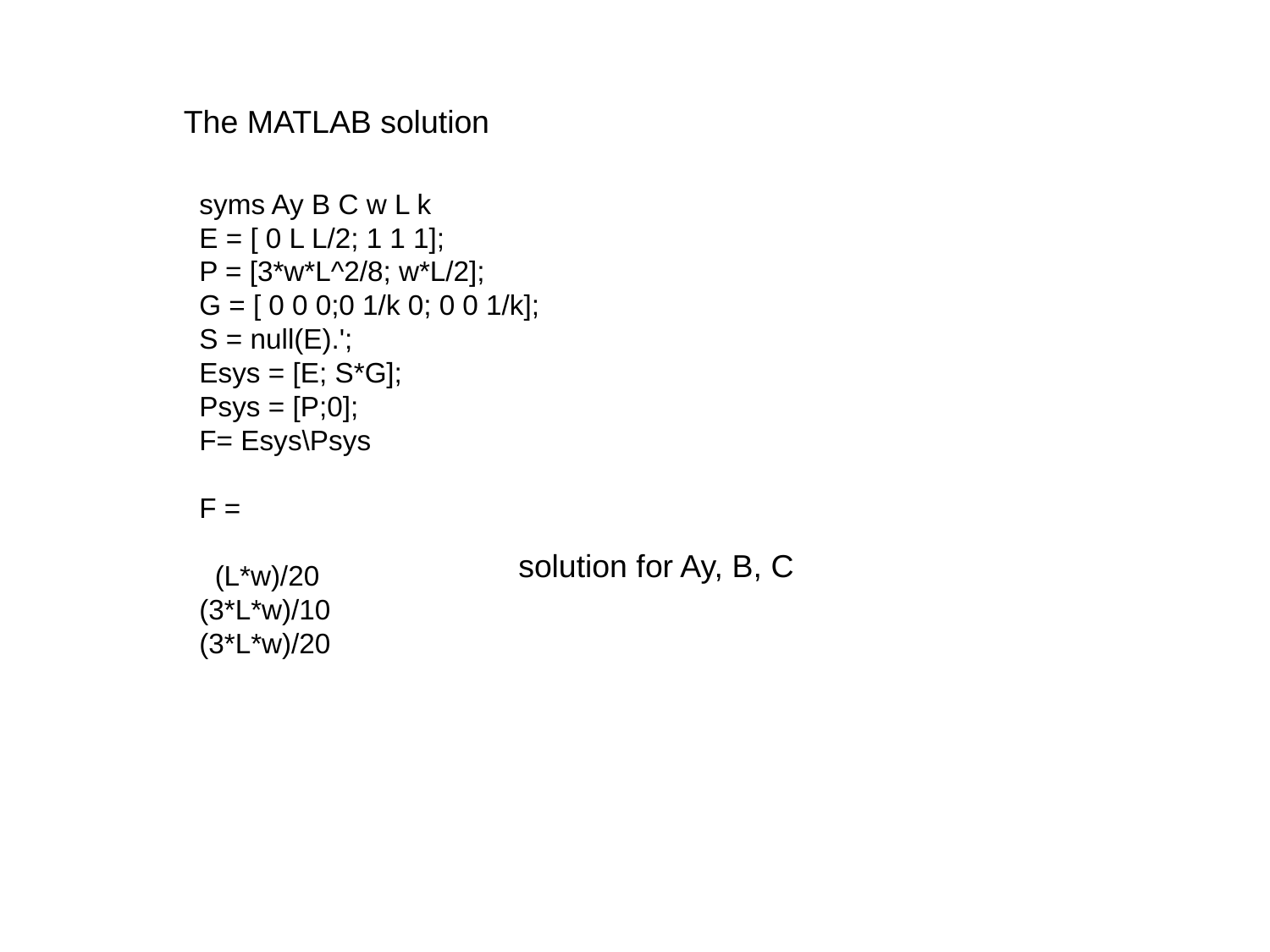

The MATLAB solution
syms Ay B C w L k
E = [ 0 L L/2; 1 1 1];
P = [3*w*L^2/8; w*L/2];
G = [ 0 0 0;0 1/k 0; 0 0 1/k];
S = null(E).';
Esys = [E; S*G];
Psys = [P;0];
F= Esys\Psys

F =

  (L*w)/20
(3*L*w)/10
(3*L*w)/20
solution for Ay, B, C